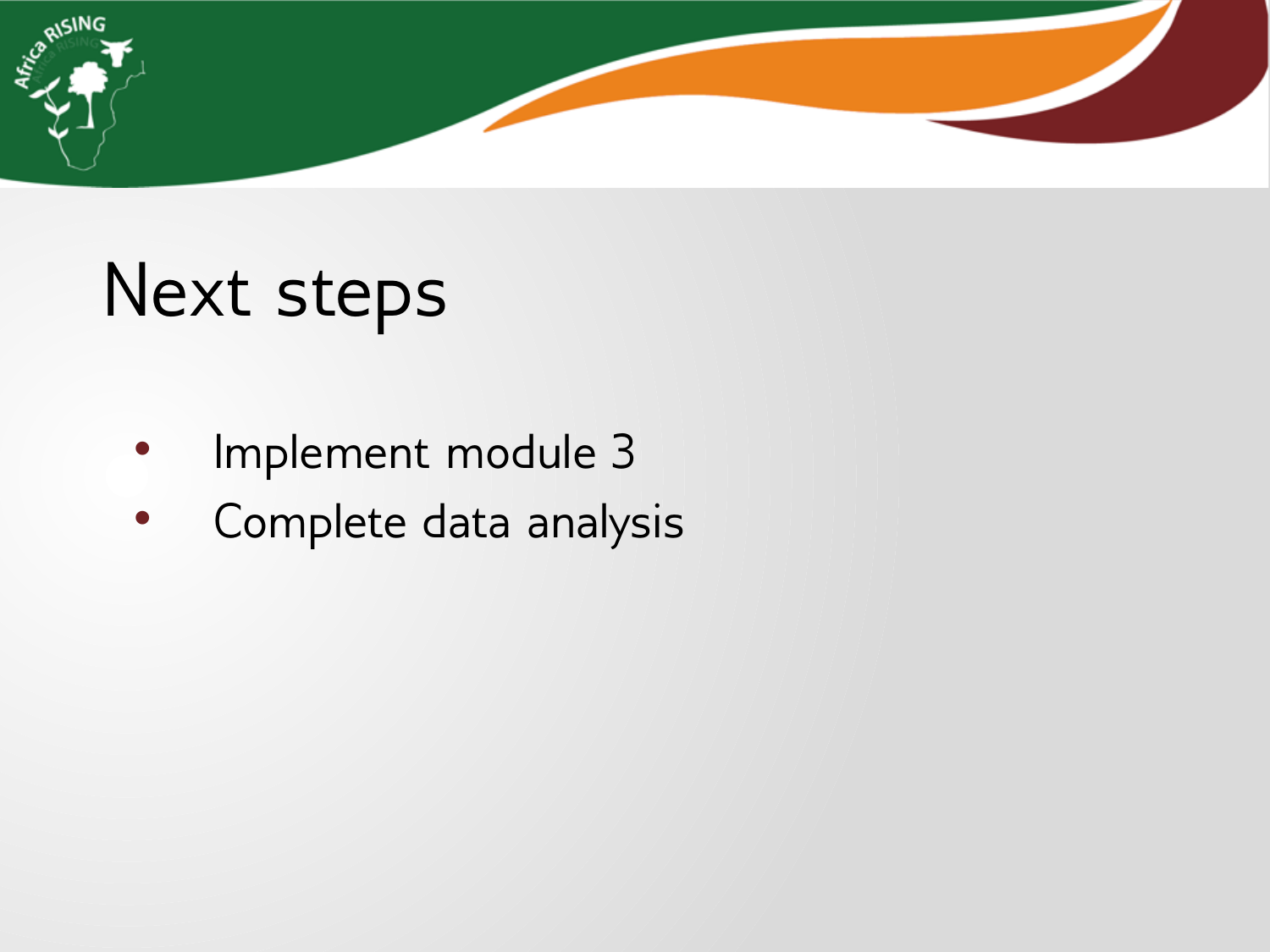

Next steps
Implement module 3
Complete data analysis